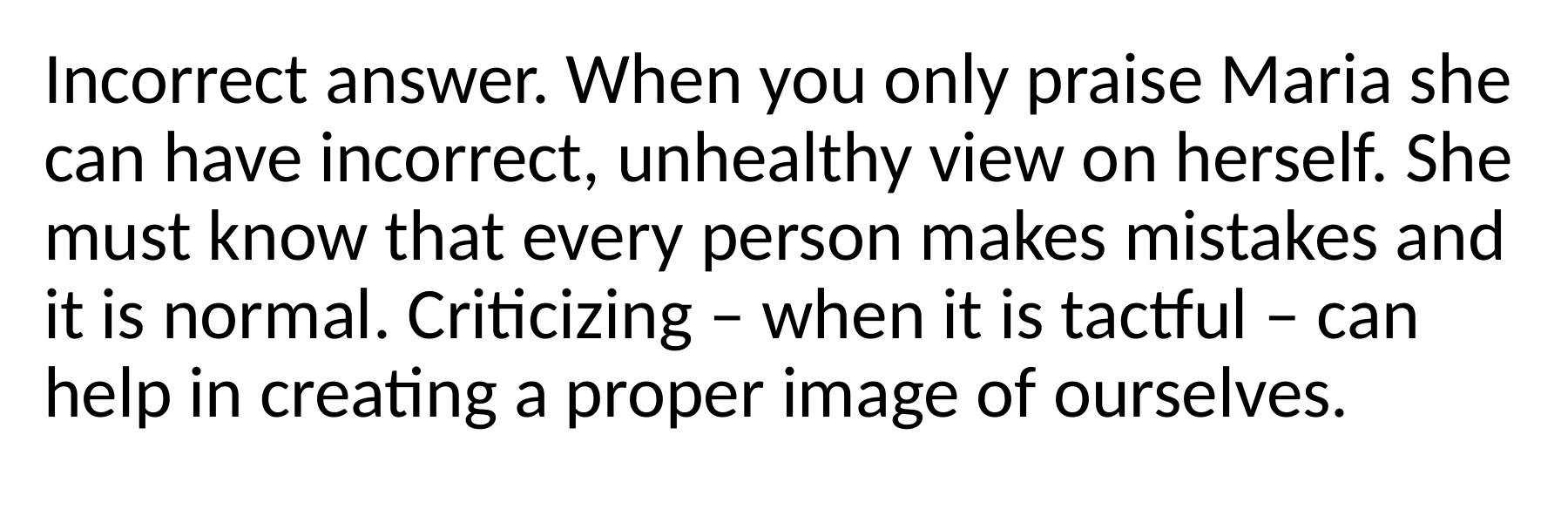

Incorrect answer. When you only praise Maria she can have incorrect, unhealthy view on herself. She must know that every person makes mistakes and it is normal. Criticizing – when it is tactful – can help in creating a proper image of ourselves.